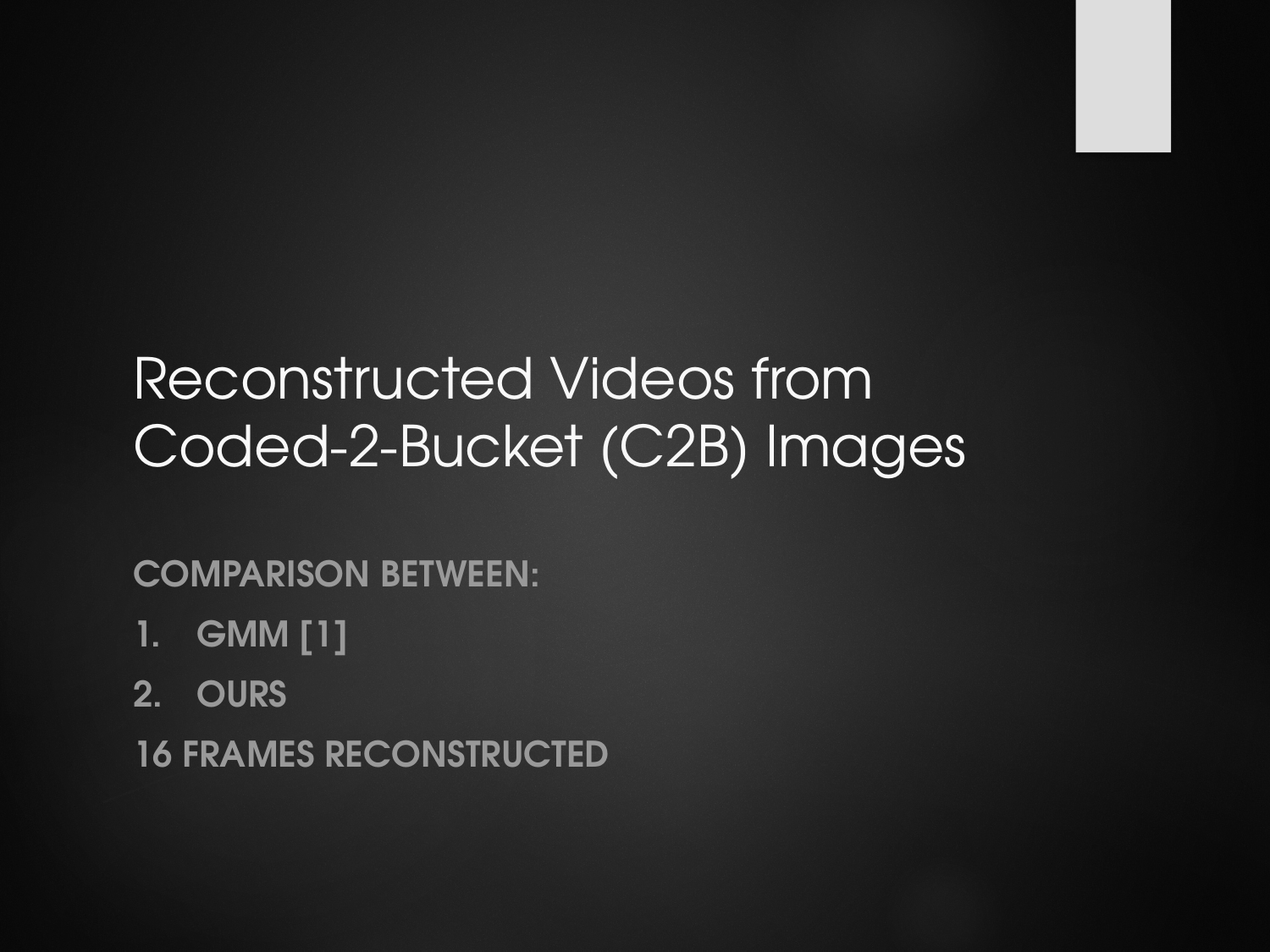

# Reconstructed Videos from Coded-2-Bucket (C2B) Images
COMPARISON BETWEEN:
GMM [1]
OURS
16 FRAMES RECONSTRUCTED